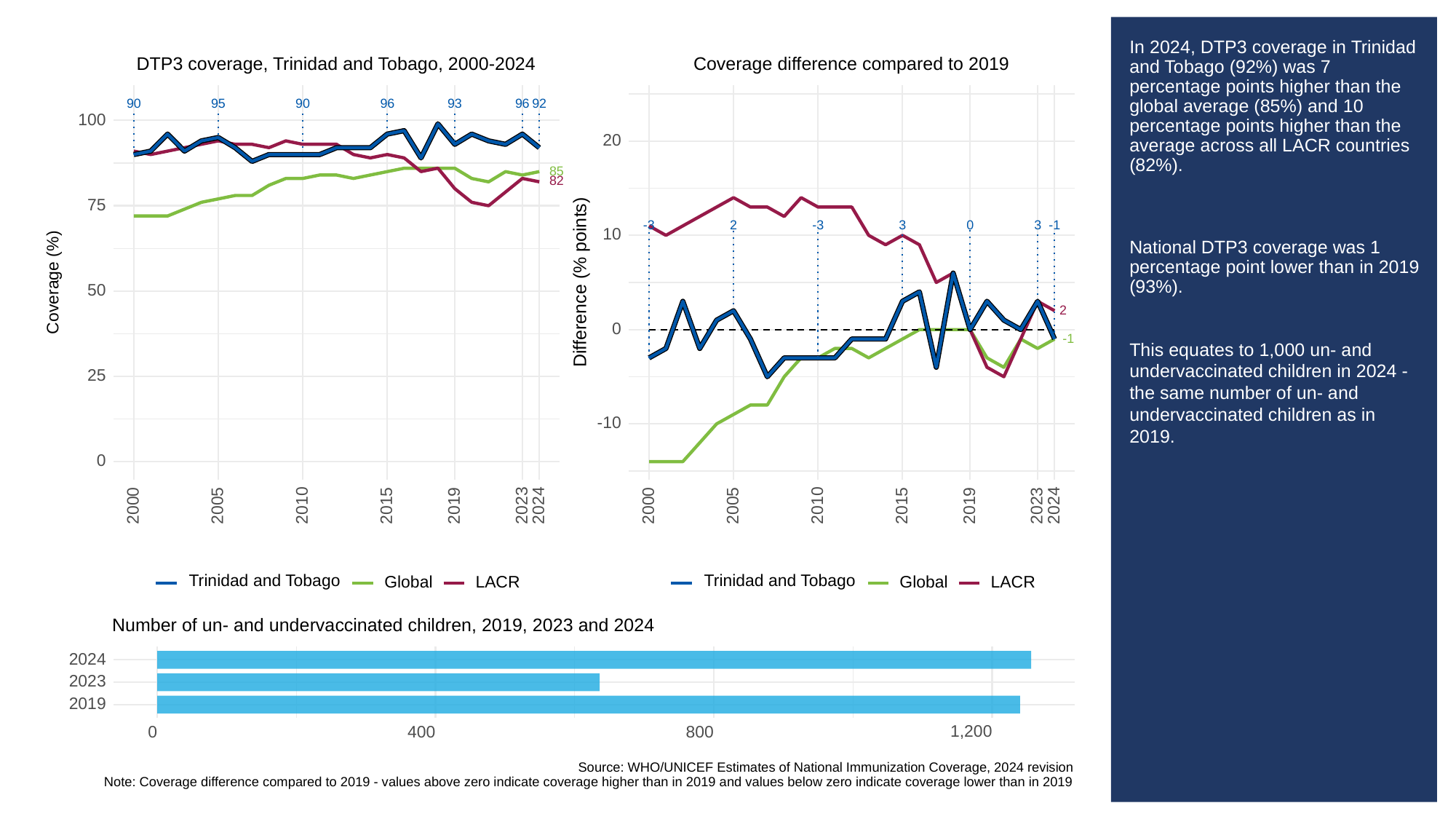

# In 2024, DTP3 coverage in Trinidad and Tobago (92%) was 7 percentage points higher than the global average (85%) and 10 percentage points higher than the average across all LACR countries (82%).

National DTP3 coverage was 1 percentage point lower than in 2019 (93%).

This equates to 1,000 un- and undervaccinated children in 2024 - the same number of un- and undervaccinated children as in 2019.

Coverage difference compared to 2019
DTP3 coverage, Trinidad and Tobago, 2000-2024

93
90
95
90
96
96
92

100

20

85

82

75

-3
-3
3
3
0
2
-1
10

Difference (% points)
Coverage (%)

50

2
0

-1
25

-10

0

2023
2023
2000
2005
2010
2015
2019
2024
2000
2005
2010
2015
2019
2024
Trinidad and Tobago
Trinidad and Tobago
Global
LACR
Global
LACR

Number of un- and undervaccinated children, 2019, 2023 and 2024

2024

2023

2019

1,200
0
400
800
Source: WHO/UNICEF Estimates of National Immunization Coverage, 2024 revision
Note: Coverage difference compared to 2019 - values above zero indicate coverage higher than in 2019 and values below zero indicate coverage lower than in 2019